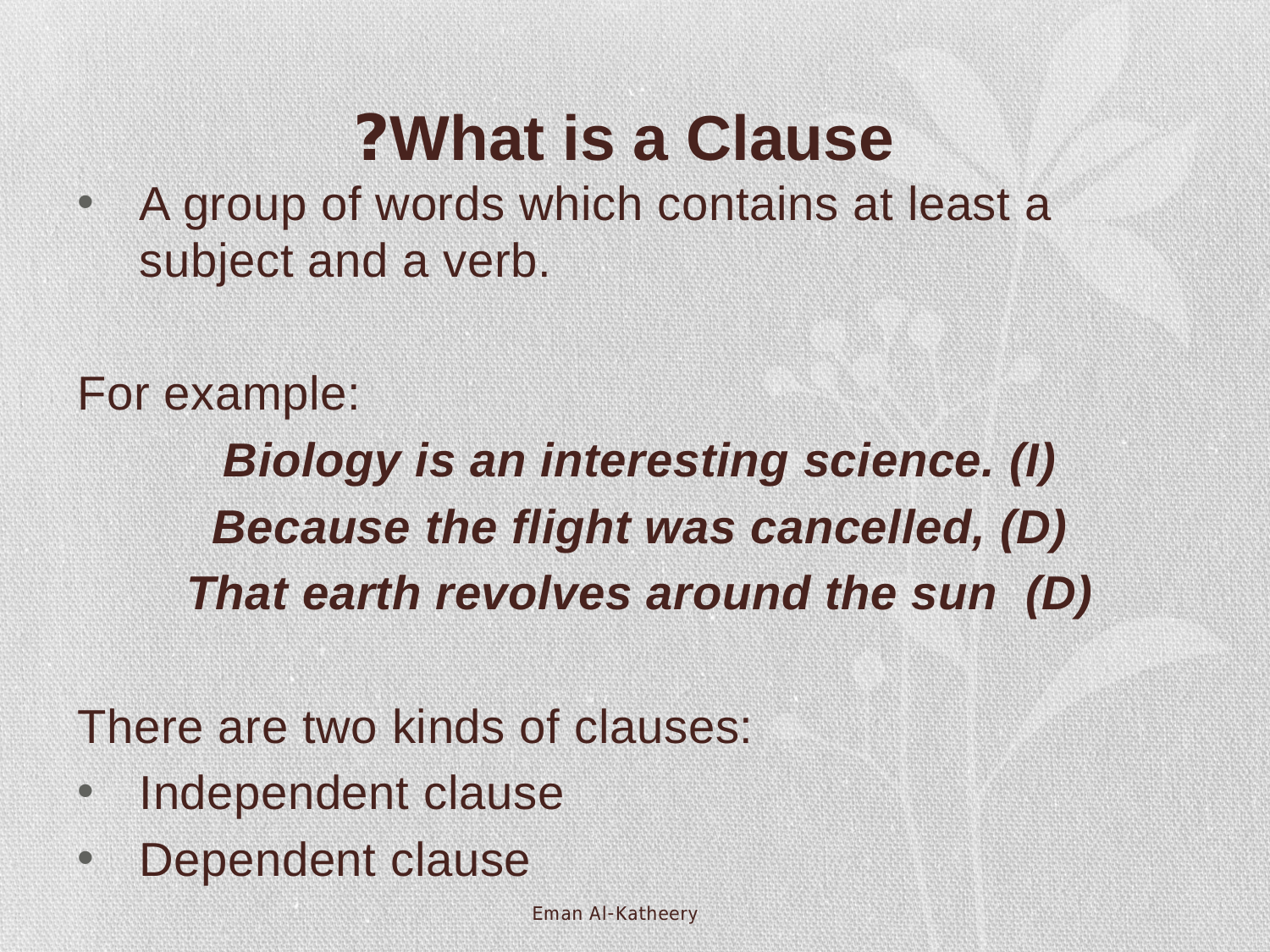

# What is a Clause?
A group of words which contains at least a subject and a verb.

For example:
Biology is an interesting science. (I)
Because the flight was cancelled, (D)
That earth revolves around the sun  (D)

There are two kinds of clauses:
Independent clause
Dependent clause
Eman Al-Katheery